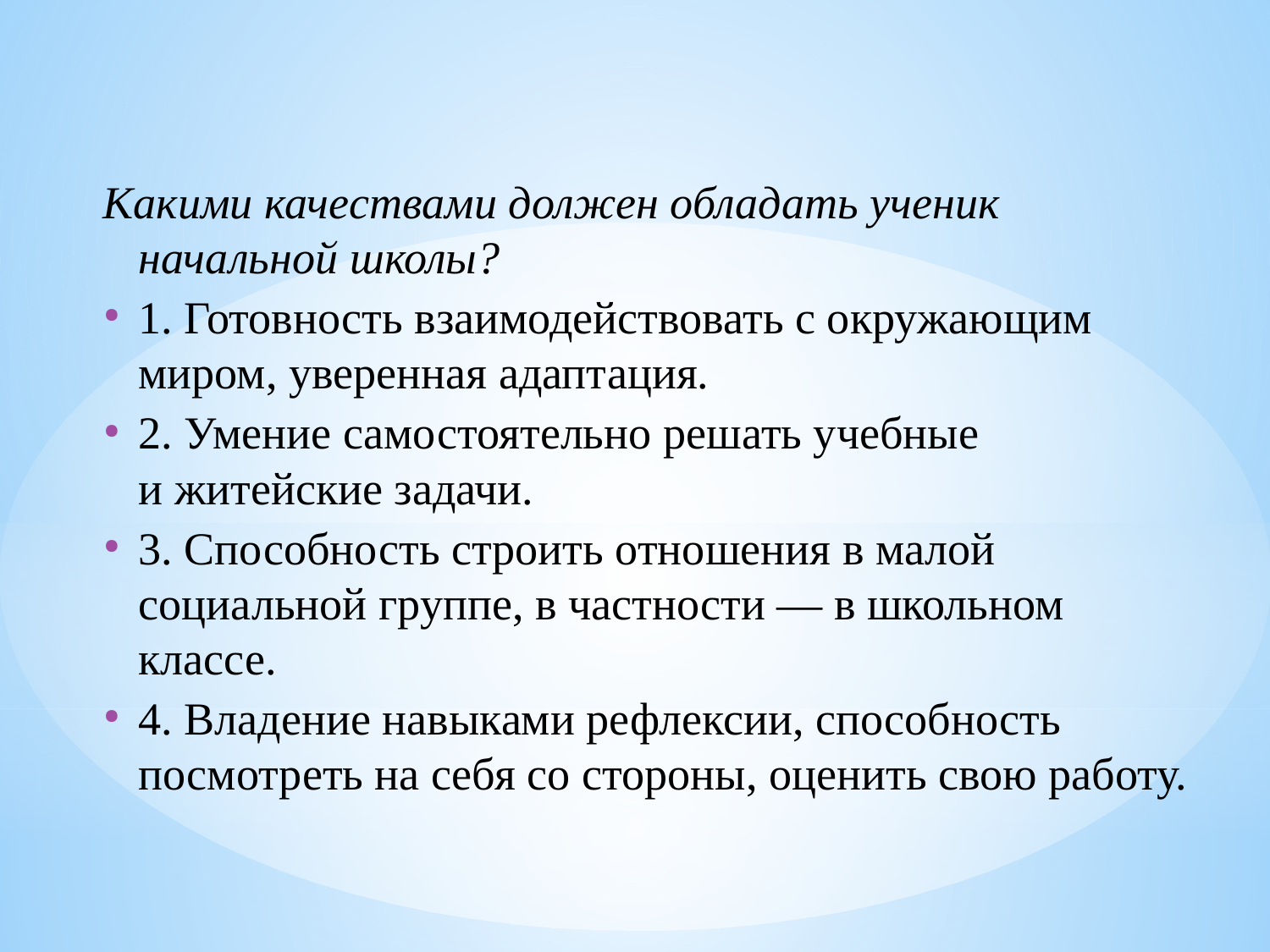

#
Какими качествами должен обладать ученик начальной школы?
1. Готовность взаимодействовать с окружающим миром, уверенная адаптация.
2. Умение самостоятельно решать учебные и житейские задачи.
3. Способность строить отношения в малой социальной группе, в частности — в школьном классе.
4. Владение навыками рефлексии, способность посмотреть на себя со стороны, оценить свою работу.